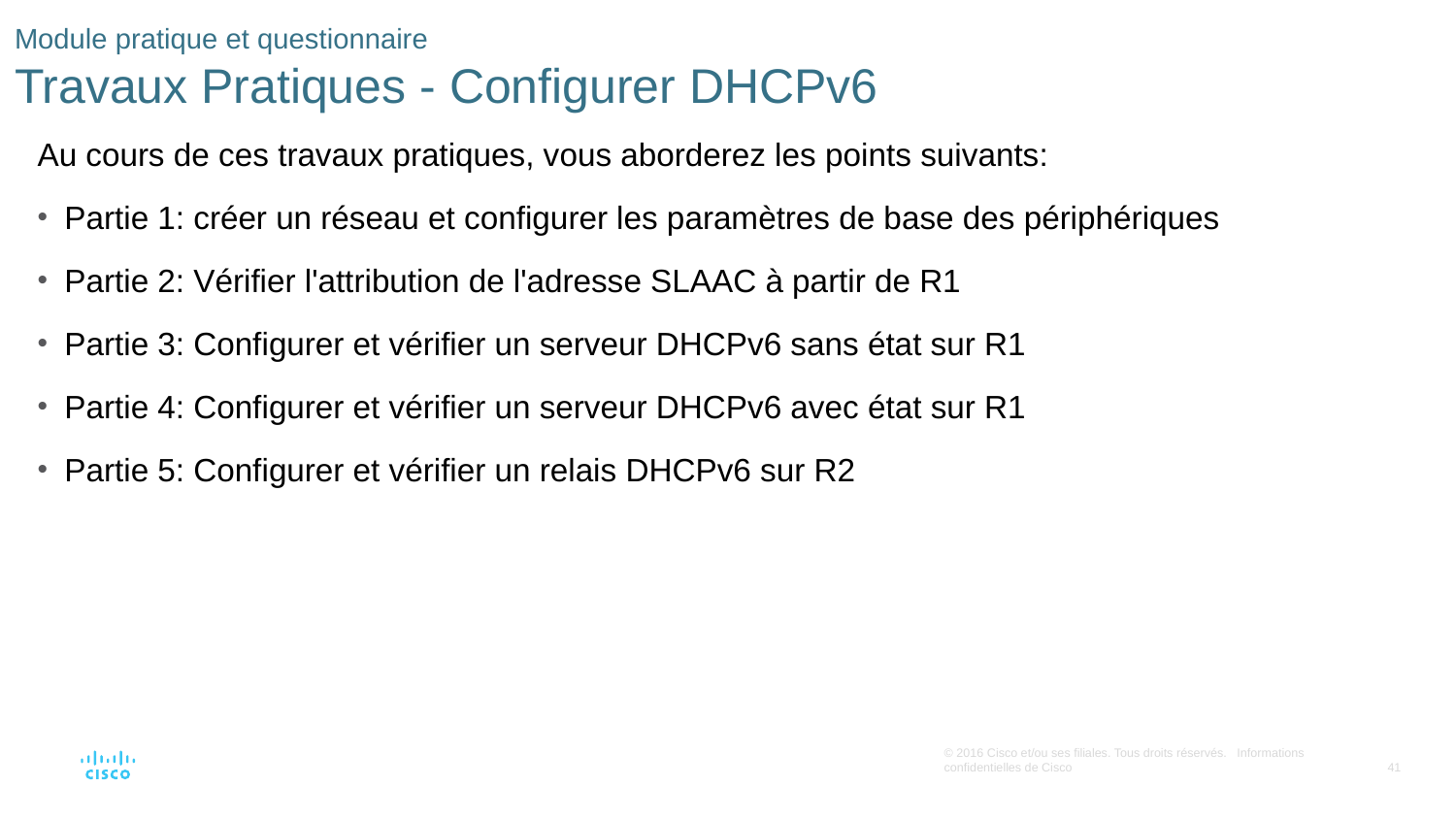

# Module pratique et questionnaire Travaux Pratiques - Configurer DHCPv6
Au cours de ces travaux pratiques, vous aborderez les points suivants:
Partie 1: créer un réseau et configurer les paramètres de base des périphériques
Partie 2: Vérifier l'attribution de l'adresse SLAAC à partir de R1
Partie 3: Configurer et vérifier un serveur DHCPv6 sans état sur R1
Partie 4: Configurer et vérifier un serveur DHCPv6 avec état sur R1
Partie 5: Configurer et vérifier un relais DHCPv6 sur R2